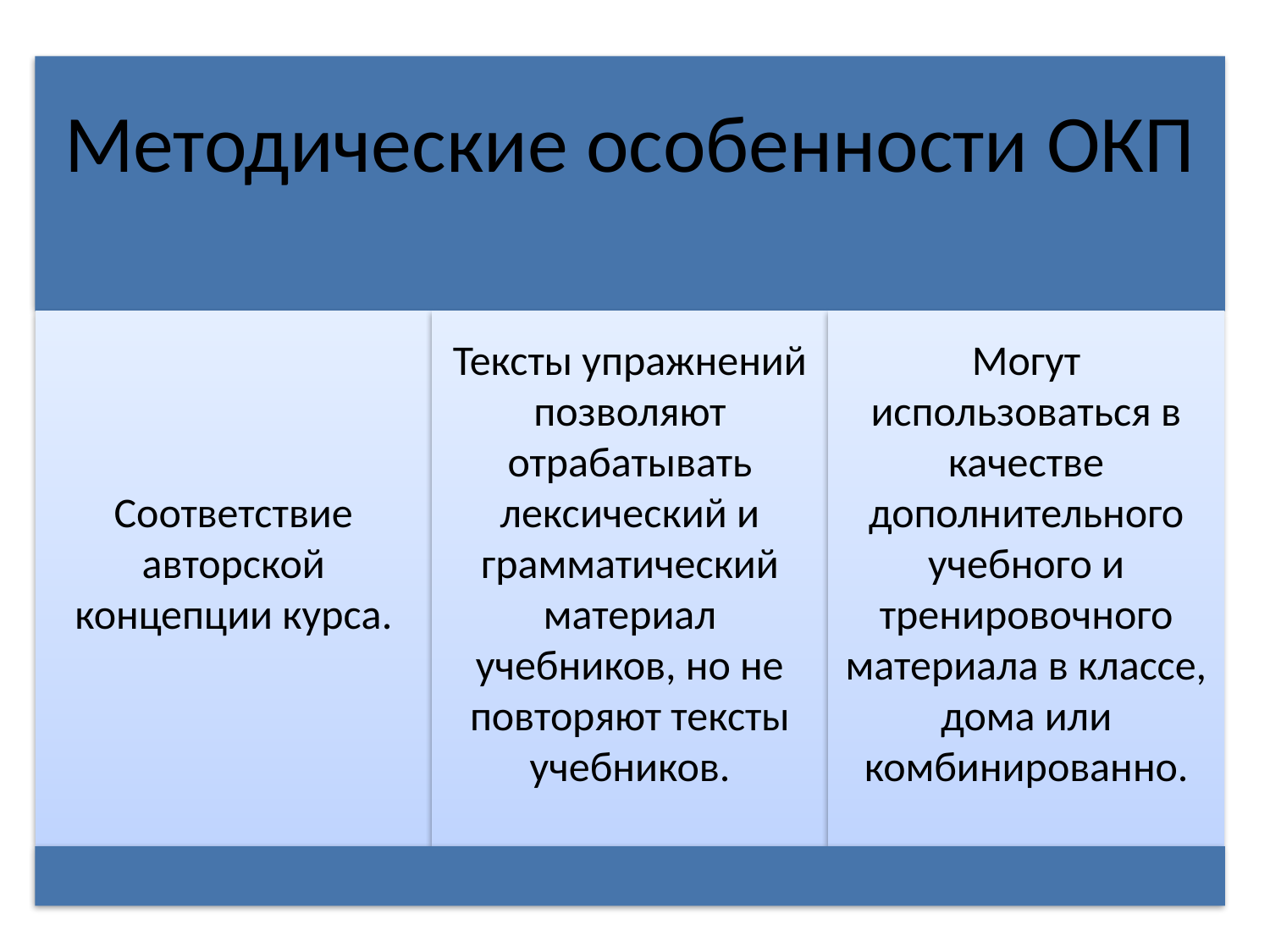

Методические особенности ОКП

Соответствие авторской концепции курса.

Тексты упражнений позволяют отрабатывать лексический и грамматический материал учебников, но не повторяют тексты учебников.

Могут использоваться в качестве дополнительного учебного и тренировочного материала в классе, дома или комбинированно.